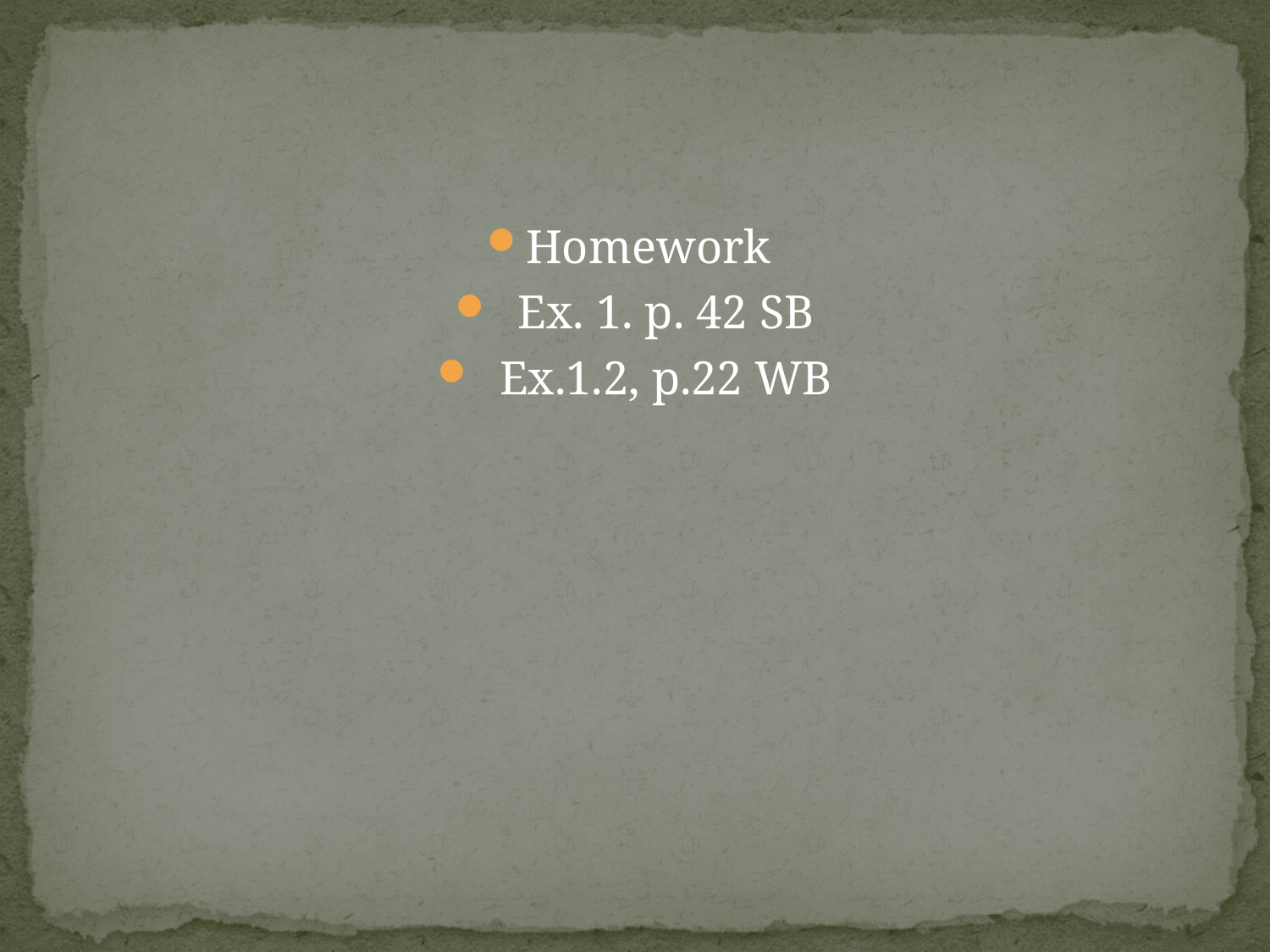

#
Homework
  Ex. 1. p. 42 SB
  Ex.1.2, p.22 WB